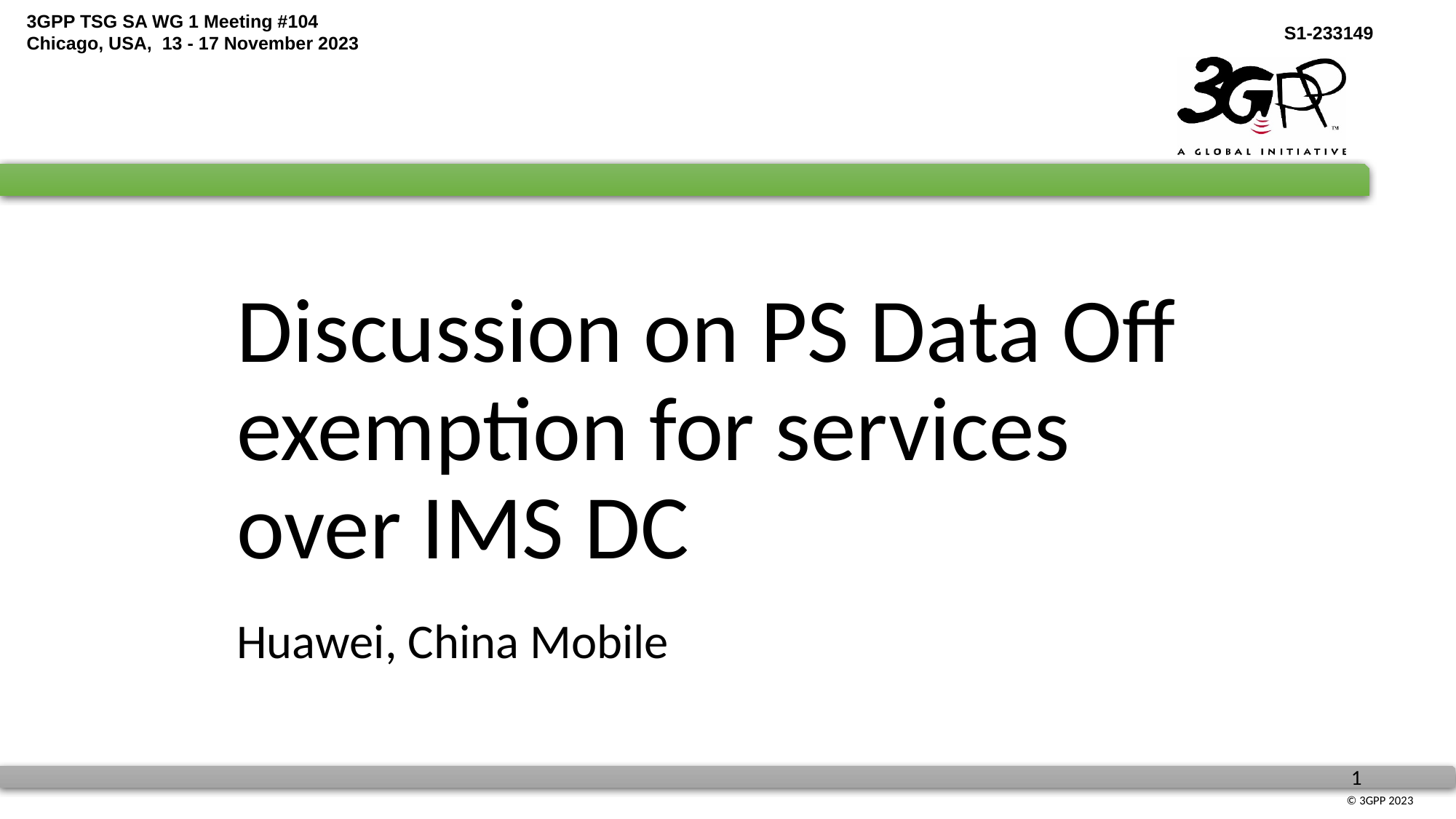

# Discussion on PS Data Off exemption for services over IMS DC
Huawei, China Mobile